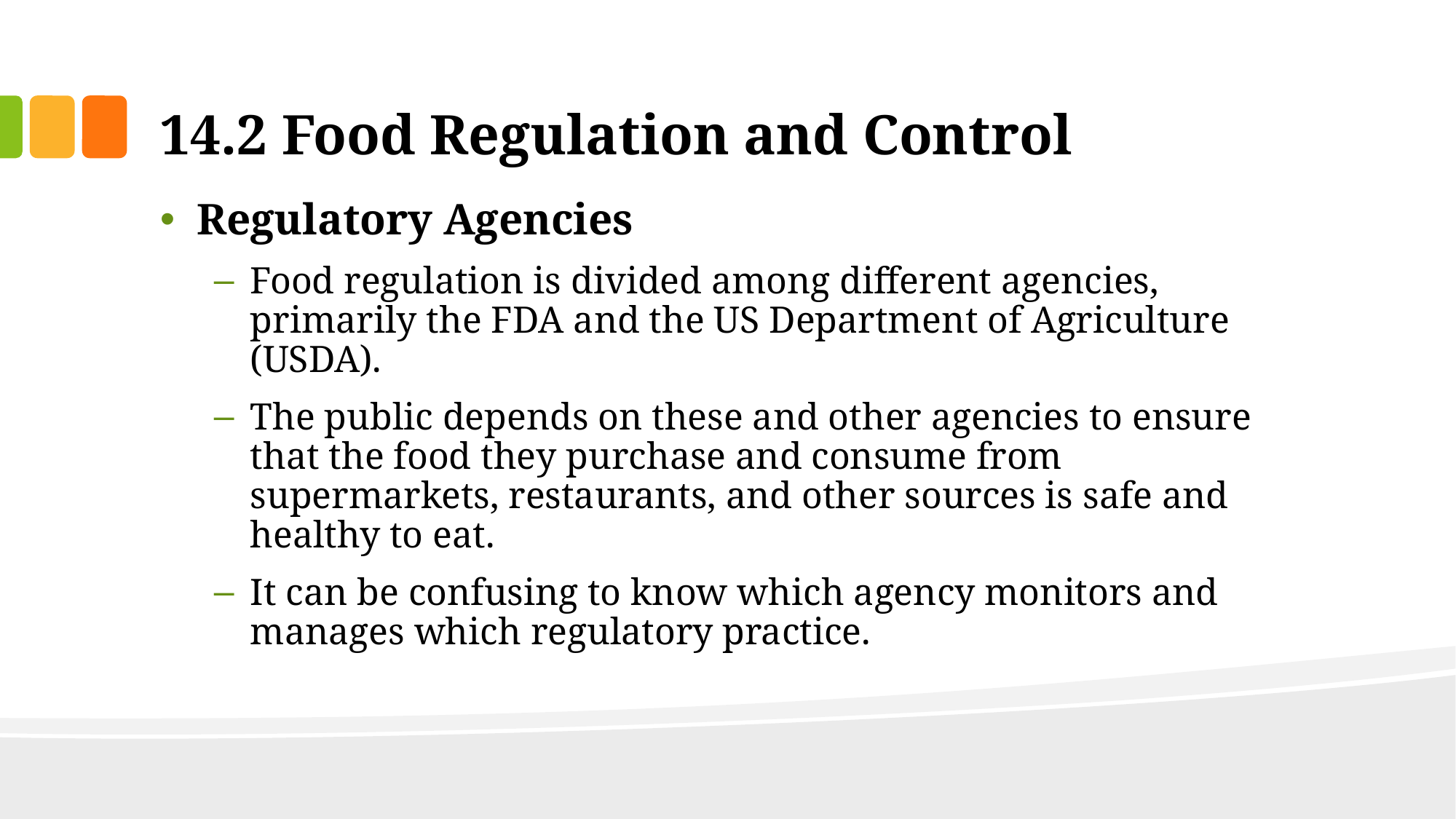

# 14.2 Food Regulation and Control
Regulatory Agencies
Food regulation is divided among different agencies, primarily the FDA and the US Department of Agriculture (USDA).
The public depends on these and other agencies to ensure that the food they purchase and consume from supermarkets, restaurants, and other sources is safe and healthy to eat.
It can be confusing to know which agency monitors and manages which regulatory practice.